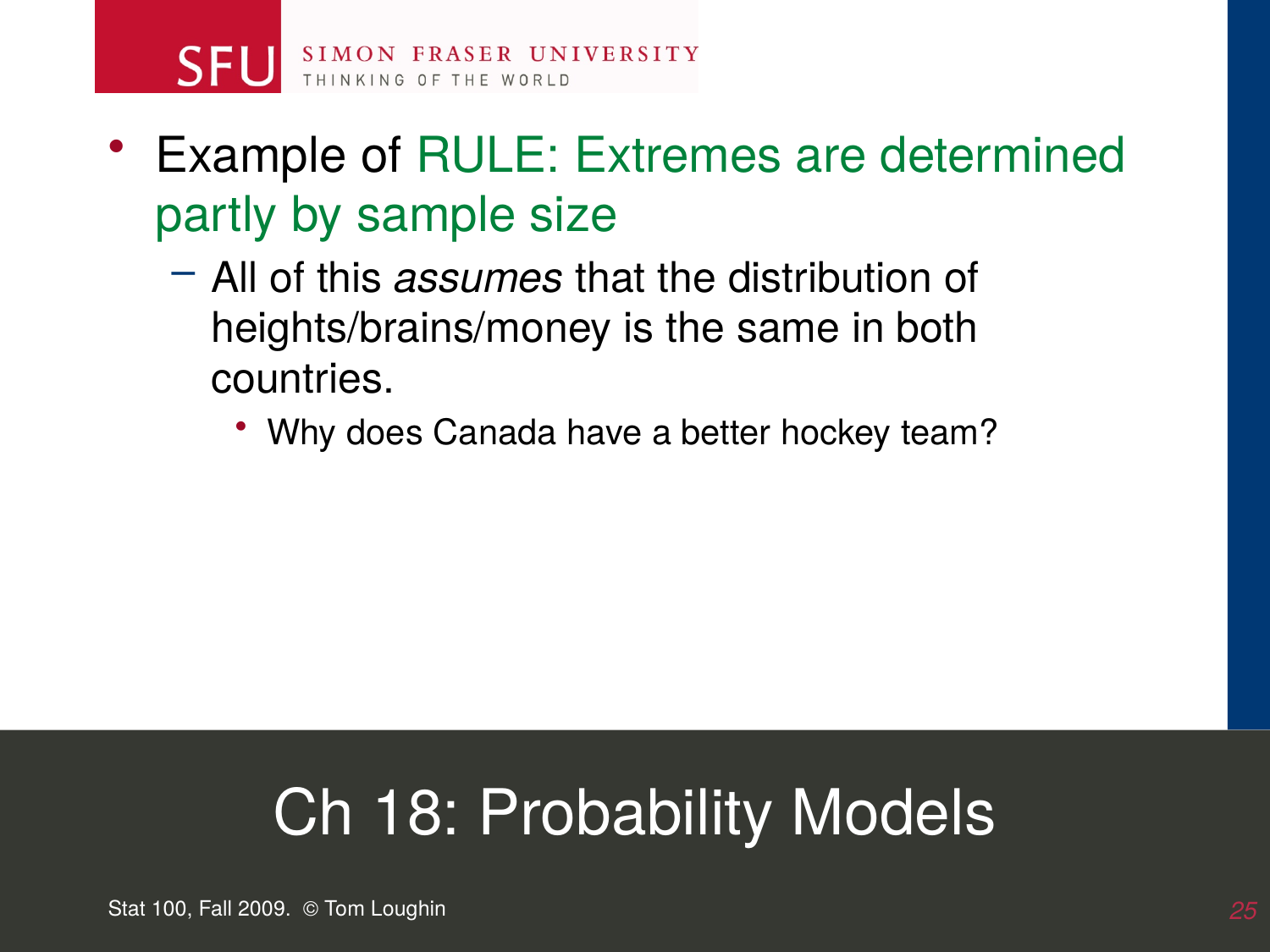

Example of RULE: Extremes are determined partly by sample size
All of this assumes that the distribution of heights/brains/money is the same in both countries.
Why does Canada have a better hockey team?

# Ch 18: Probability Models
Stat 100, Fall 2009.  © Tom Loughin
25